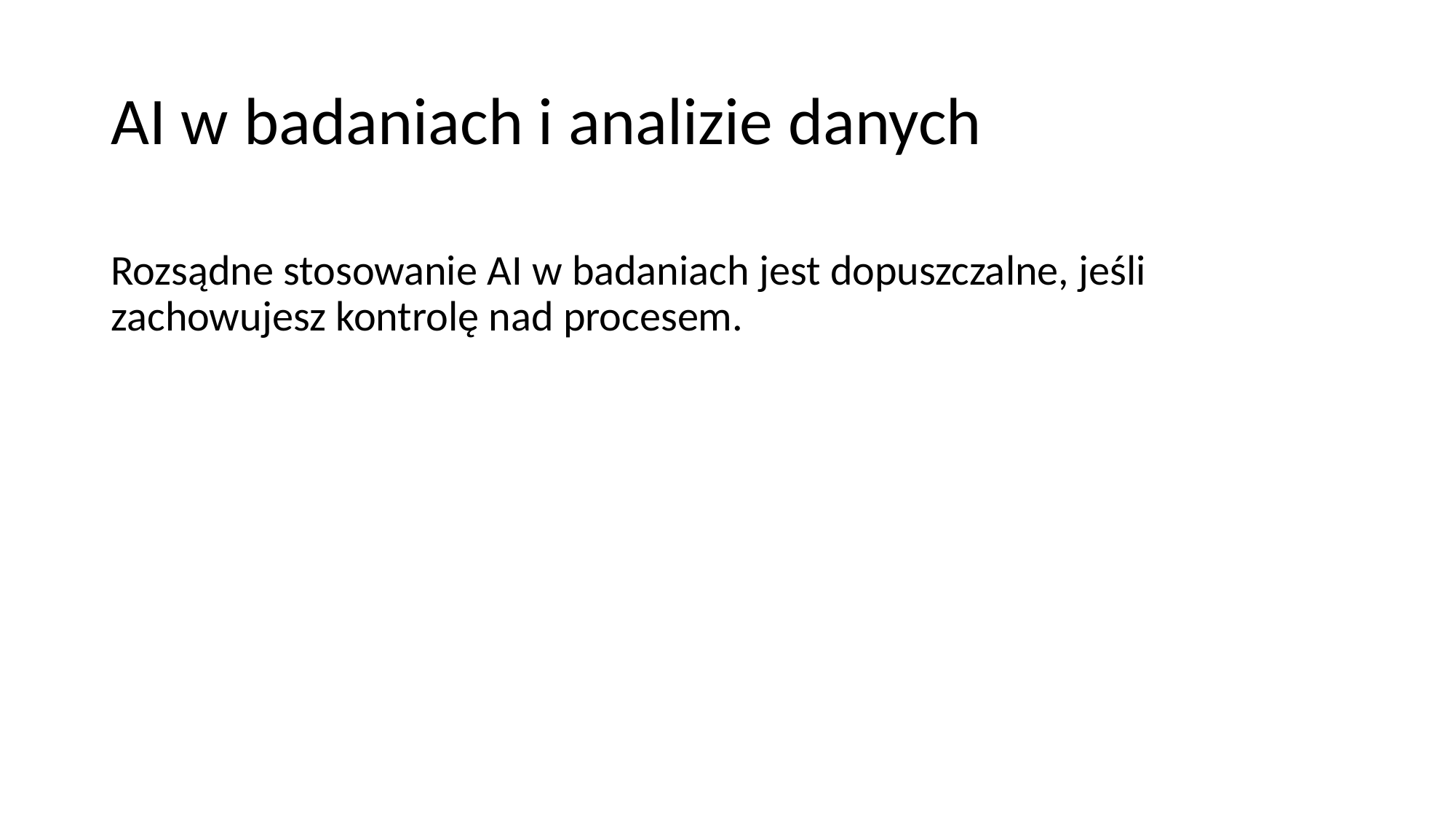

# AI w badaniach i analizie danych
Rozsądne stosowanie AI w badaniach jest dopuszczalne, jeśli zachowujesz kontrolę nad procesem.